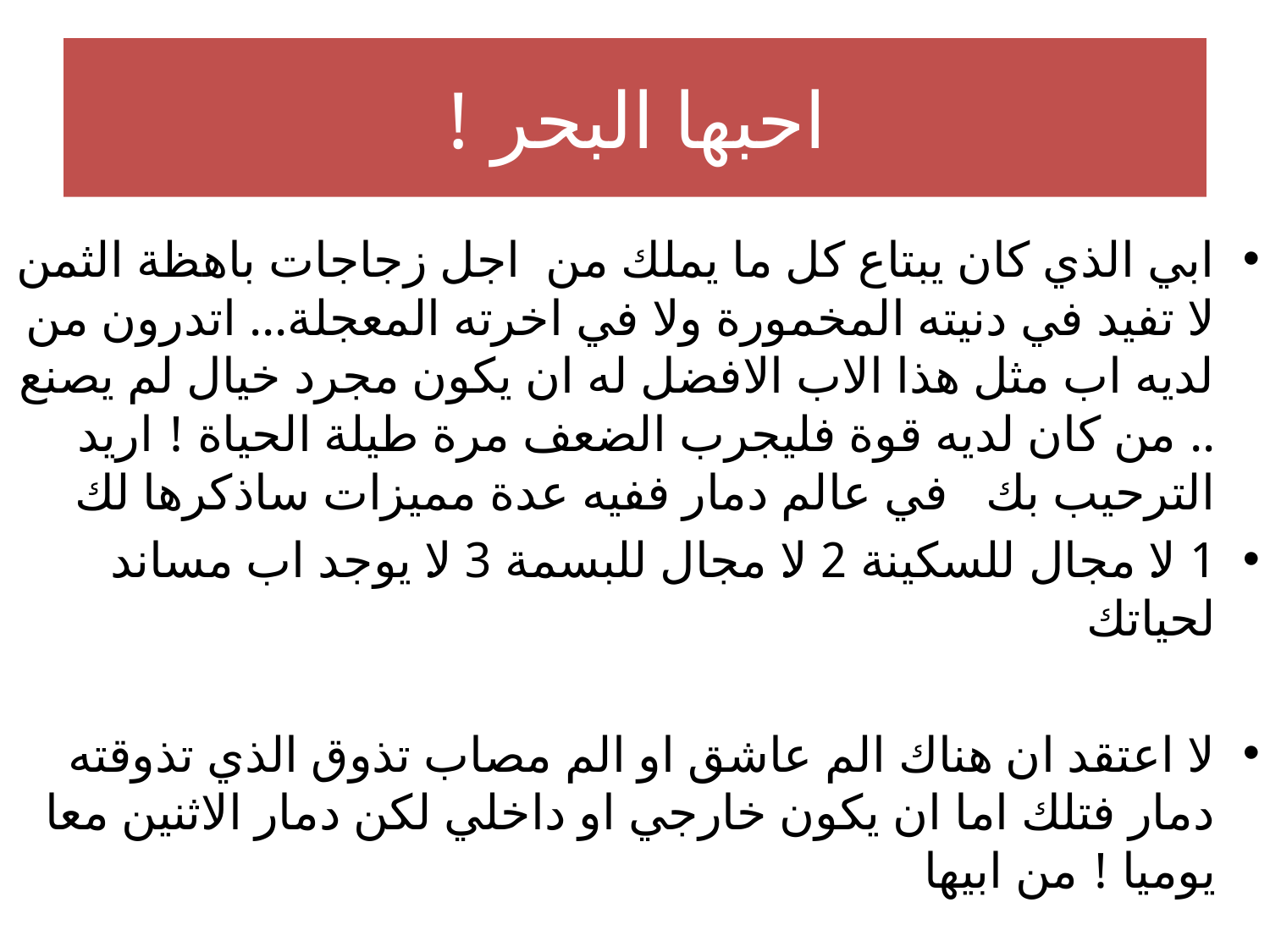

# احبها البحر !
ابي الذي كان يبتاع كل ما يملك من  اجل زجاجات باهظة الثمن لا تفيد في دنيته المخمورة ولا في اخرته المعجلة... اتدرون من لديه اب مثل هذا الاب الافضل له ان يكون مجرد خيال لم يصنع .. من كان لديه قوة فليجرب الضعف مرة طيلة الحياة ! اريد الترحيب بك   في عالم دمار ففيه عدة مميزات ساذكرها لك
1.لا مجال للسكينة 2.لا مجال للبسمة 3.لا يوجد اب مساند لحياتك

لا اعتقد ان هناك الم عاشق او الم مصاب تذوق الذي تذوقته دمار فتلك اما ان يكون خارجي او داخلي لكن دمار الاثنين معا يوميا ! من ابيها